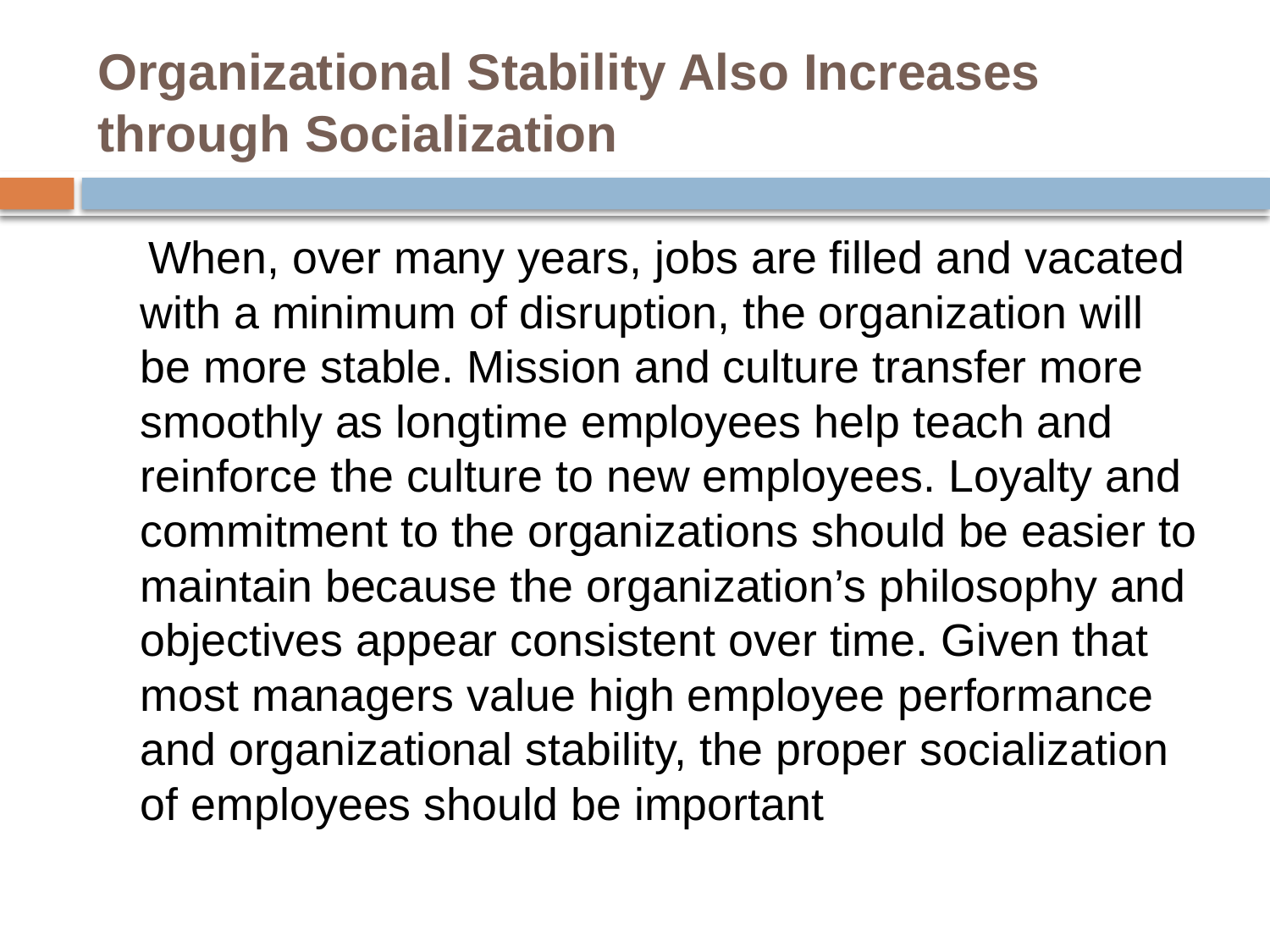

# Organizational Stability Also Increases through Socialization
    When, over many years, jobs are filled and vacated with a minimum of disruption, the organization will be more stable. Mission and culture transfer more smoothly as longtime employees help teach and reinforce the culture to new employees. Loyalty and commitment to the organizations should be easier to maintain because the organization’s philosophy and objectives appear consistent over time. Given that most managers value high employee performance and organizational stability, the proper socialization of employees should be important